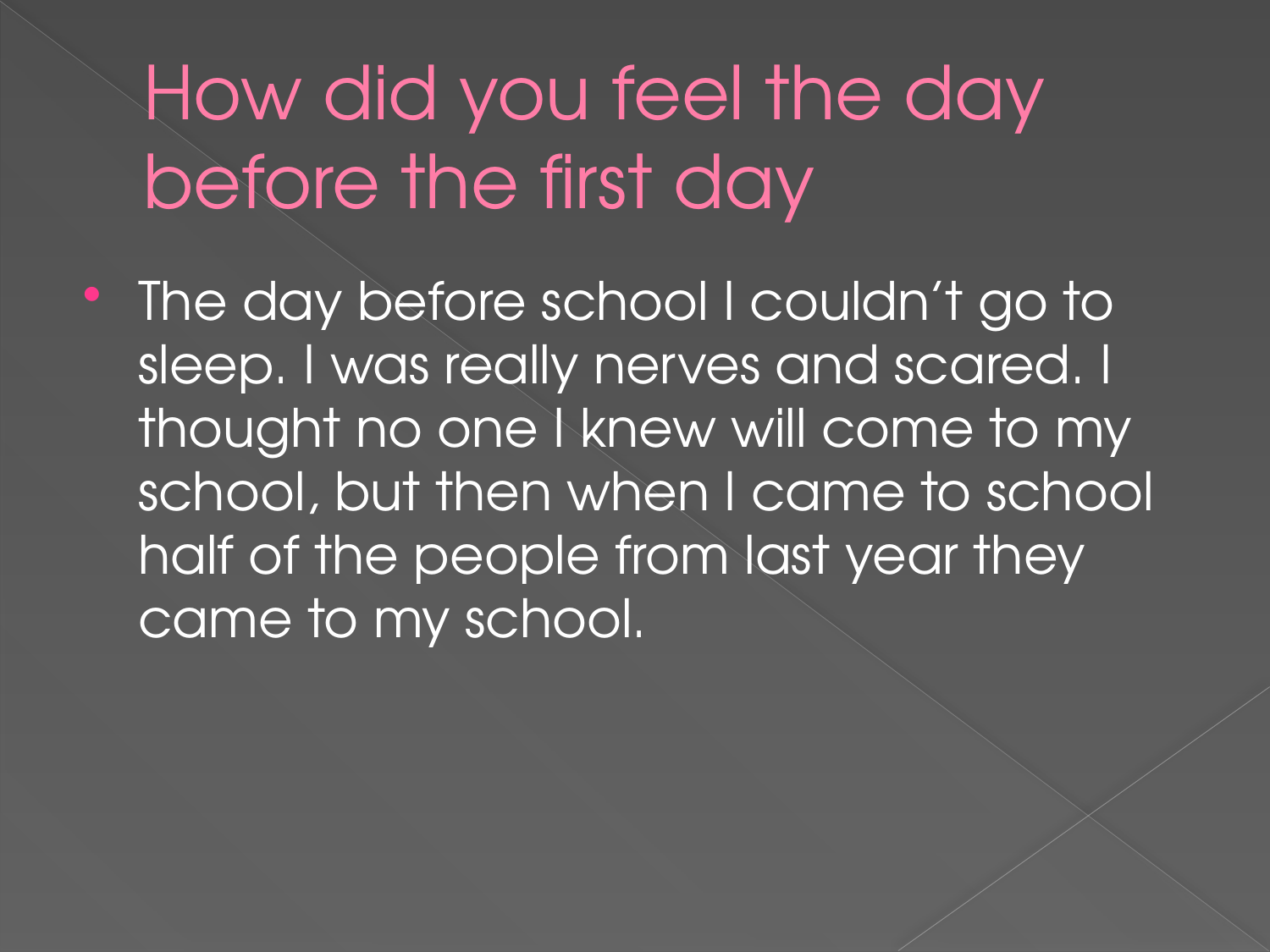

# How did you feel the day before the first day
The day before school I couldn’t go to sleep. I was really nerves and scared. I thought no one I knew will come to my school, but then when I came to school half of the people from last year they came to my school.